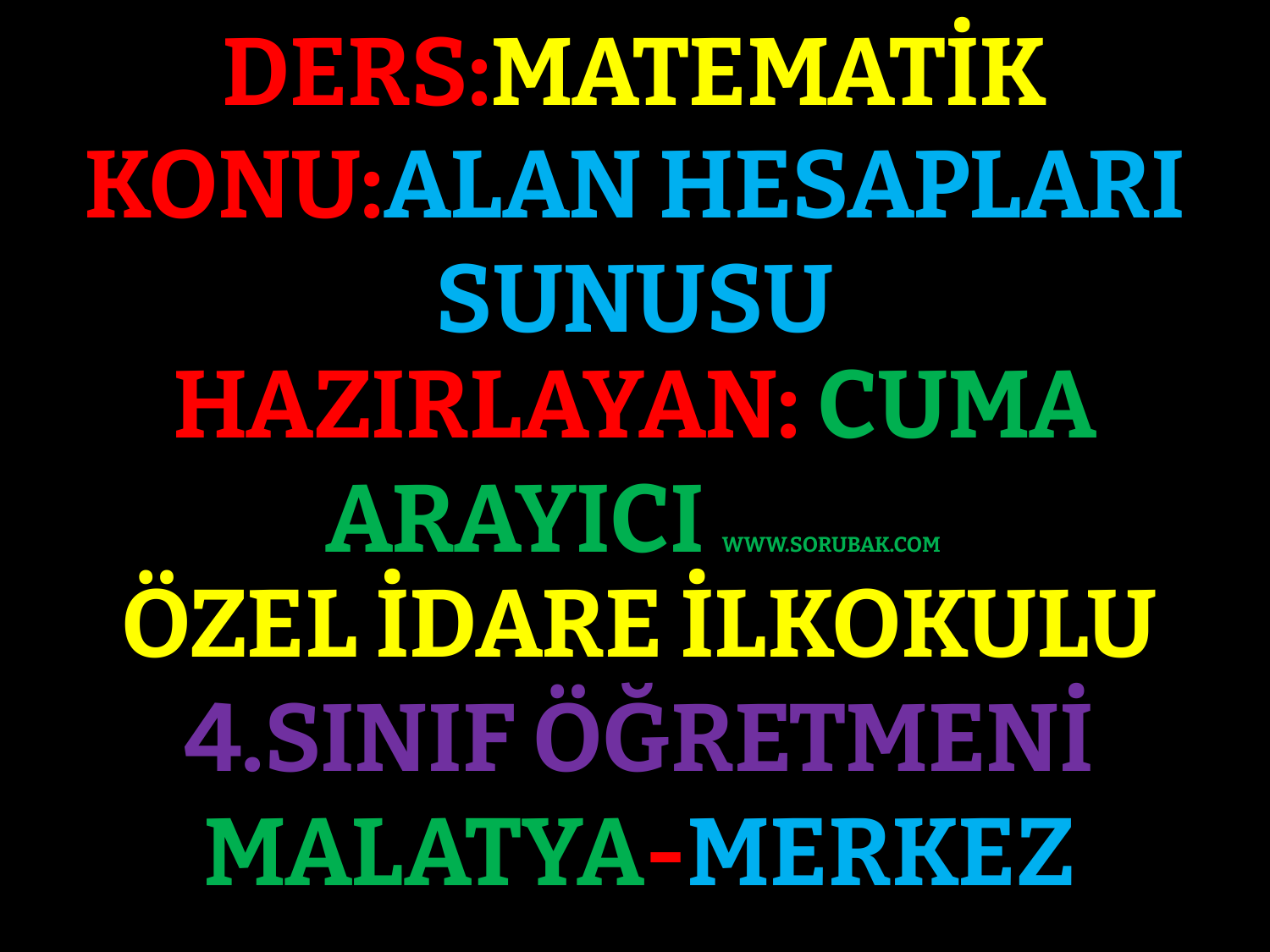

DERS:MATEMATİK
KONU:ALAN HESAPLARI SUNUSU
#
HAZIRLAYAN: CUMA ARAYICI WWW.SORUBAK.COM
ÖZEL İDARE İLKOKULU
4.SINIF ÖĞRETMENİ
MALATYA-MERKEZ